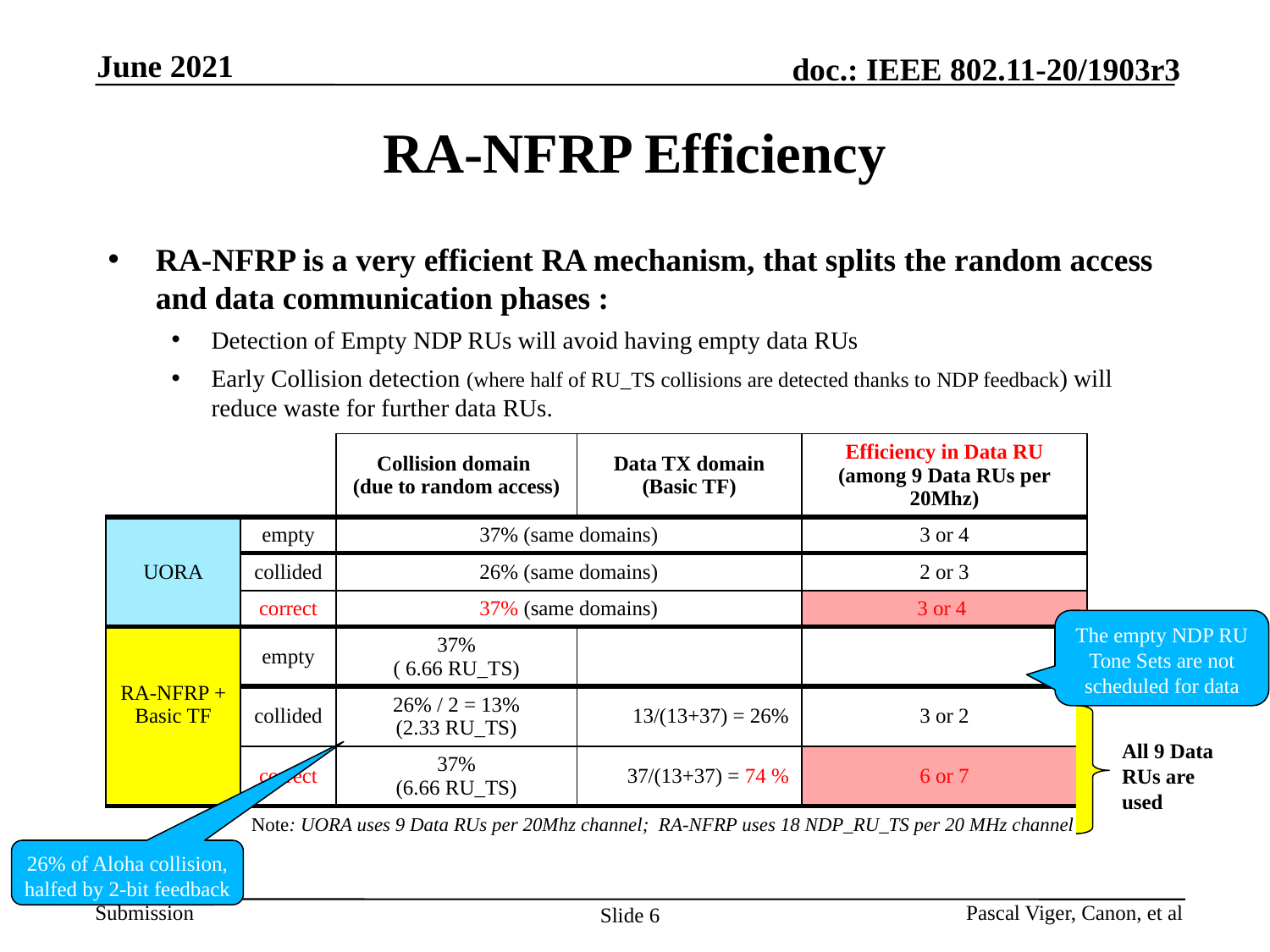

June 2021
# RA-NFRP Efficiency
RA-NFRP is a very efficient RA mechanism, that splits the random access and data communication phases :
Detection of Empty NDP RUs will avoid having empty data RUs
Early Collision detection (where half of RU_TS collisions are detected thanks to NDP feedback) will reduce waste for further data RUs.

|  |  | Collision domain (due to random access) | Data TX domain (Basic TF) | Efficiency in Data RU (among 9 Data RUs per 20Mhz) |
| --- | --- | --- | --- | --- |
| UORA | empty | 37% (same domains) |  | 3 or 4 |
|  | collided | 26% (same domains) |  | 2 or 3 |
|  | correct | 37% (same domains) |  | 3 or 4 |
| RA-NFRP + Basic TF | empty | 37% ( 6.66 RU\_TS) |  |  |
|  | collided | 26% / 2 = 13% (2.33 RU\_TS) | 13/(13+37) = 26% | 3 or 2 |
|  | correct | 37% (6.66 RU\_TS) | 37/(13+37) = 74 % | 6 or 7 |
| Note: UORA uses 9 Data RUs per 20Mhz channel; RA-NFRP uses 18 NDP\_RU\_TS per 20 MHz channel |  |  |  |  |
The empty NDP RU Tone Sets are not scheduled for data

All 9 Data RUs are used
26% of Aloha collision, halfed by 2-bit feedback
Pascal Viger, Canon, et al
Slide 6